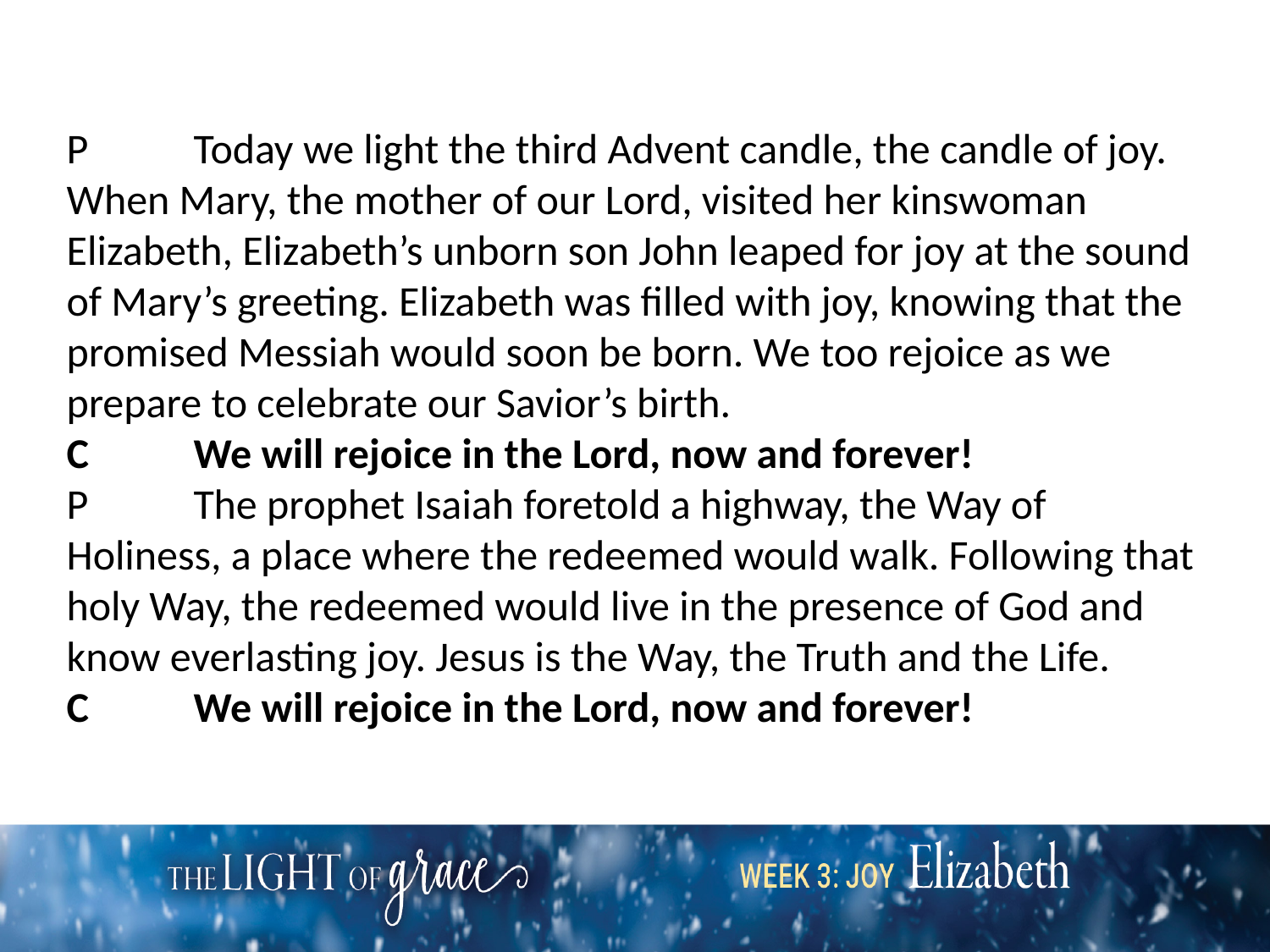

P	Today we light the third Advent candle, the candle of joy. When Mary, the mother of our Lord, visited her kinswoman Elizabeth, Elizabeth’s unborn son John leaped for joy at the sound of Mary’s greeting. Elizabeth was filled with joy, knowing that the promised Messiah would soon be born. We too rejoice as we prepare to celebrate our Savior’s birth.
C	We will rejoice in the Lord, now and forever!
P	The prophet Isaiah foretold a highway, the Way of Holiness, a place where the redeemed would walk. Following that holy Way, the redeemed would live in the presence of God and know everlasting joy. Jesus is the Way, the Truth and the Life.
C	We will rejoice in the Lord, now and forever!